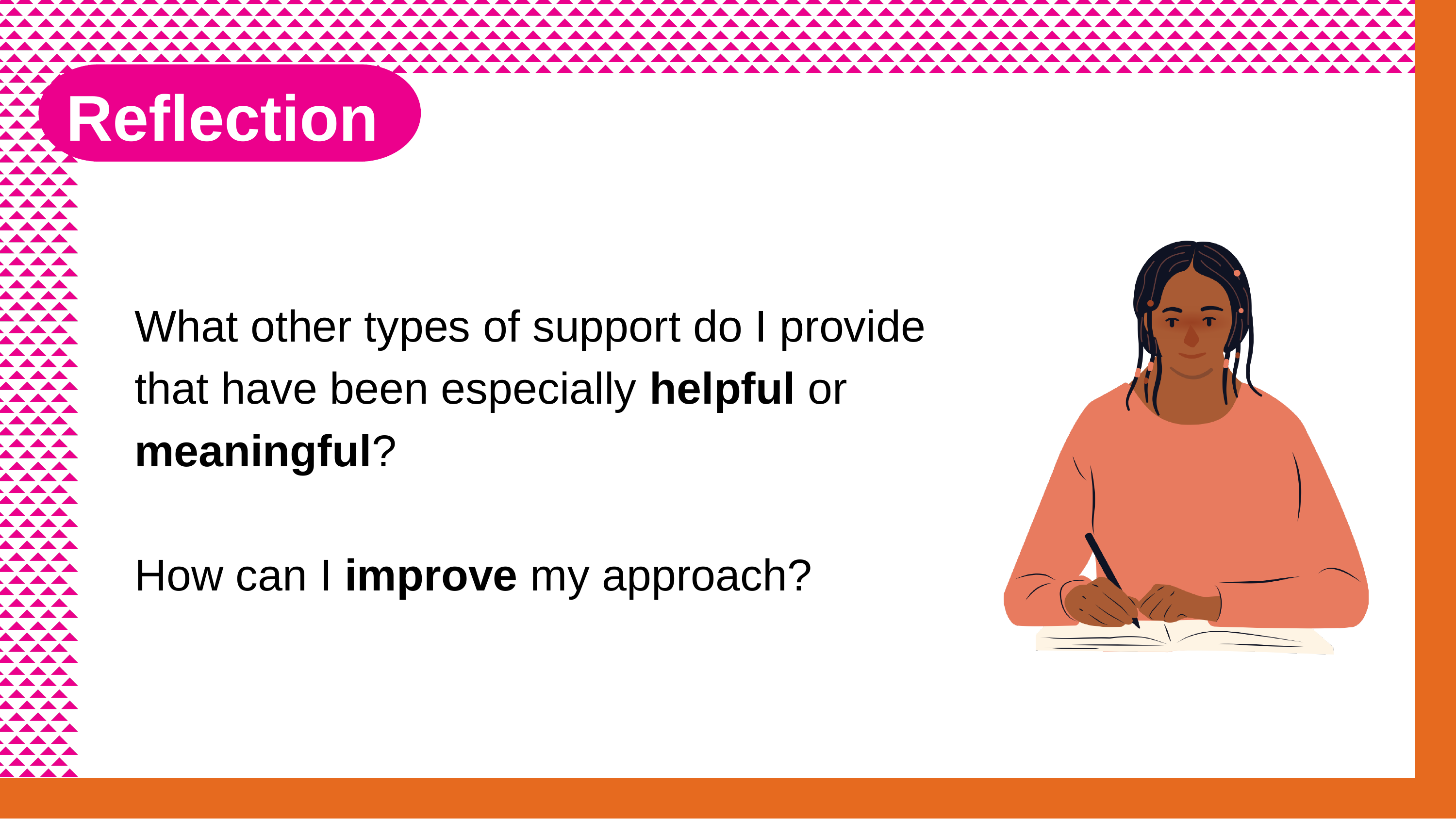

Reflection

What other types of support do I provide that have been especially helpful or meaningful?

How can I improve my approach?